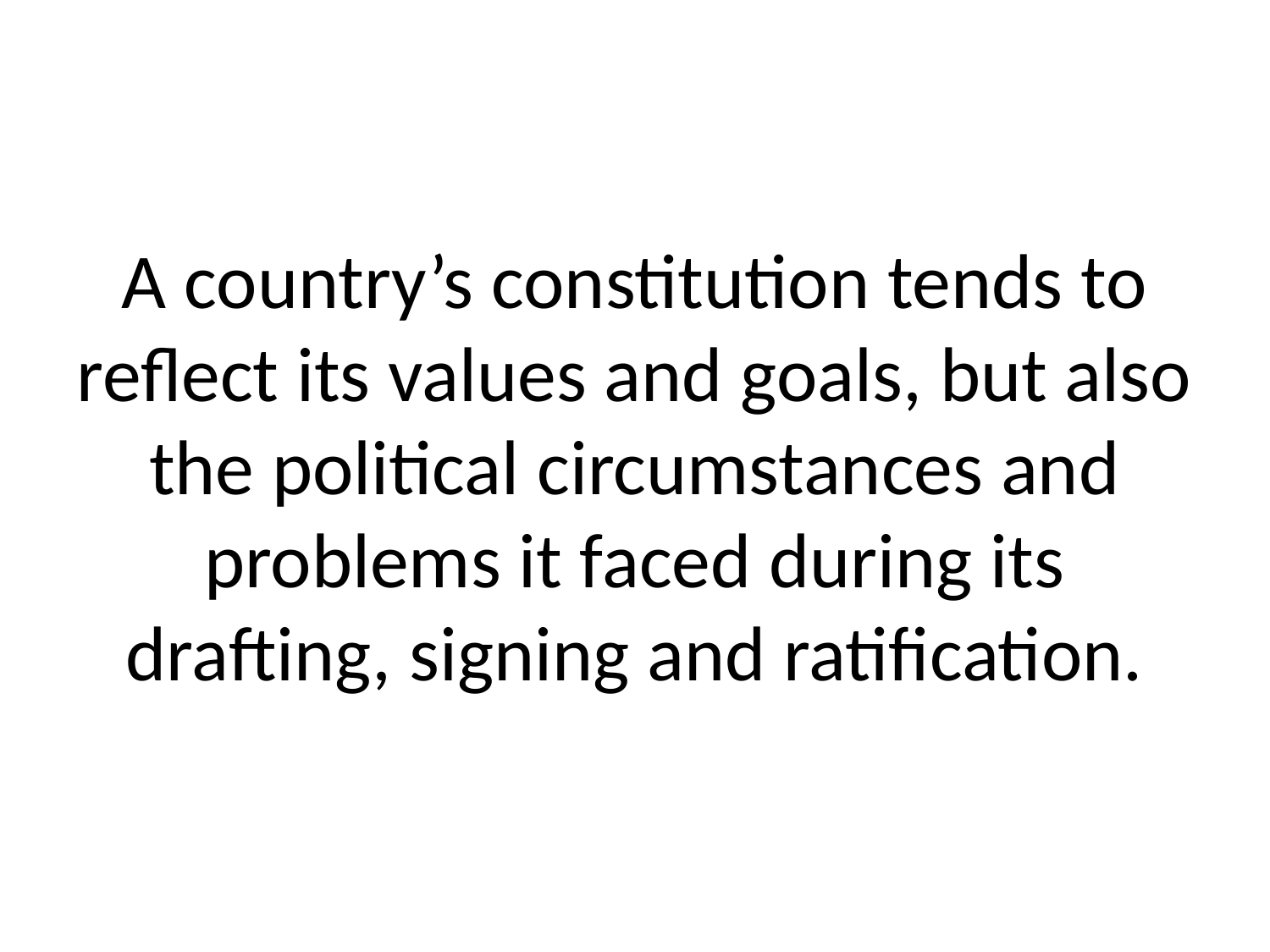

# A country’s constitution tends to reflect its values and goals, but also the political circumstances and problems it faced during its drafting, signing and ratification.